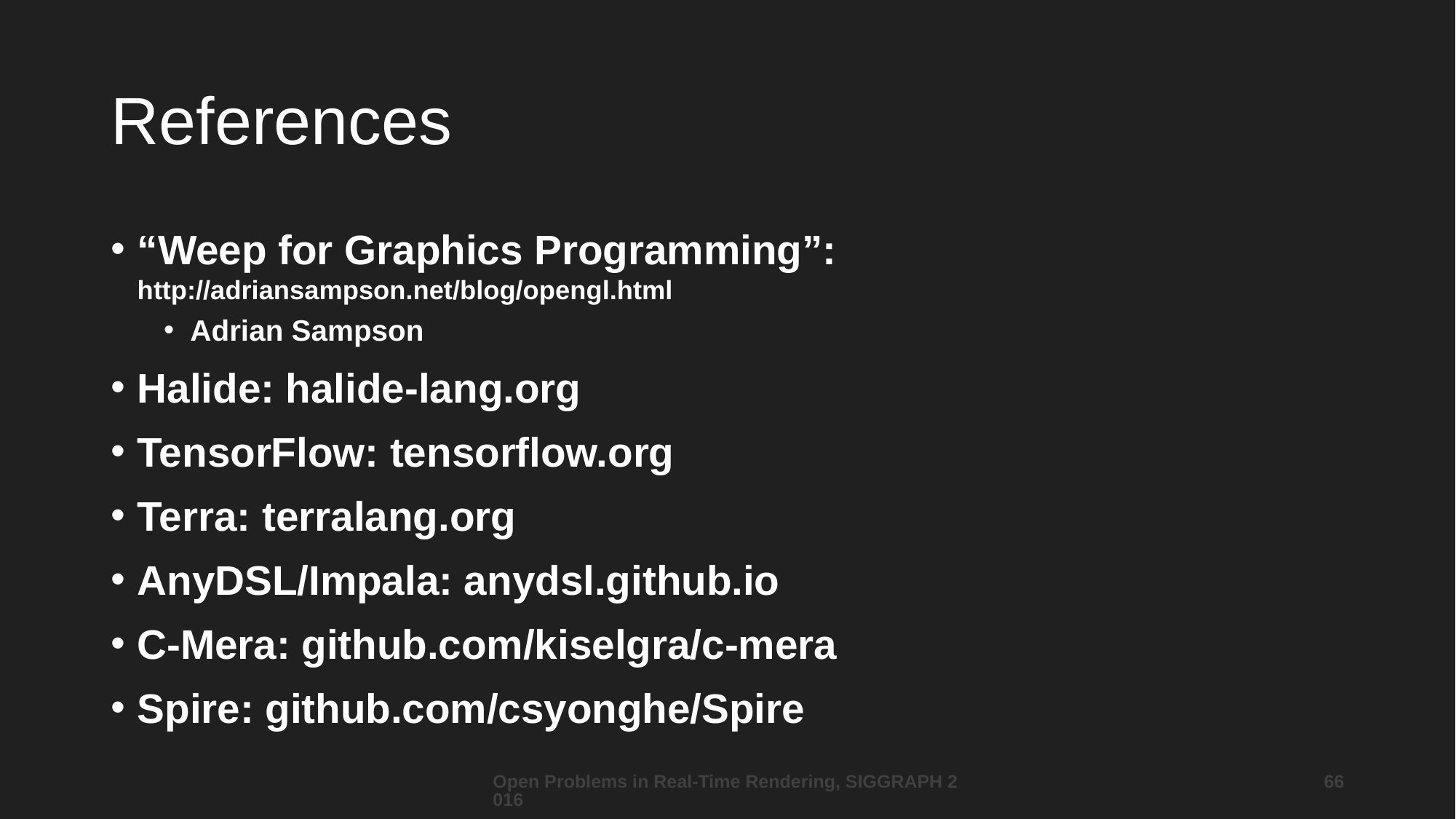

# References
“Weep for Graphics Programming”: http://adriansampson.net/blog/opengl.html
Adrian Sampson
Halide: halide-lang.org
TensorFlow: tensorflow.org
Terra: terralang.org
AnyDSL/Impala: anydsl.github.io
C-Mera: github.com/kiselgra/c-mera
Spire: github.com/csyonghe/Spire
Open Problems in Real-Time Rendering, SIGGRAPH 2016
66